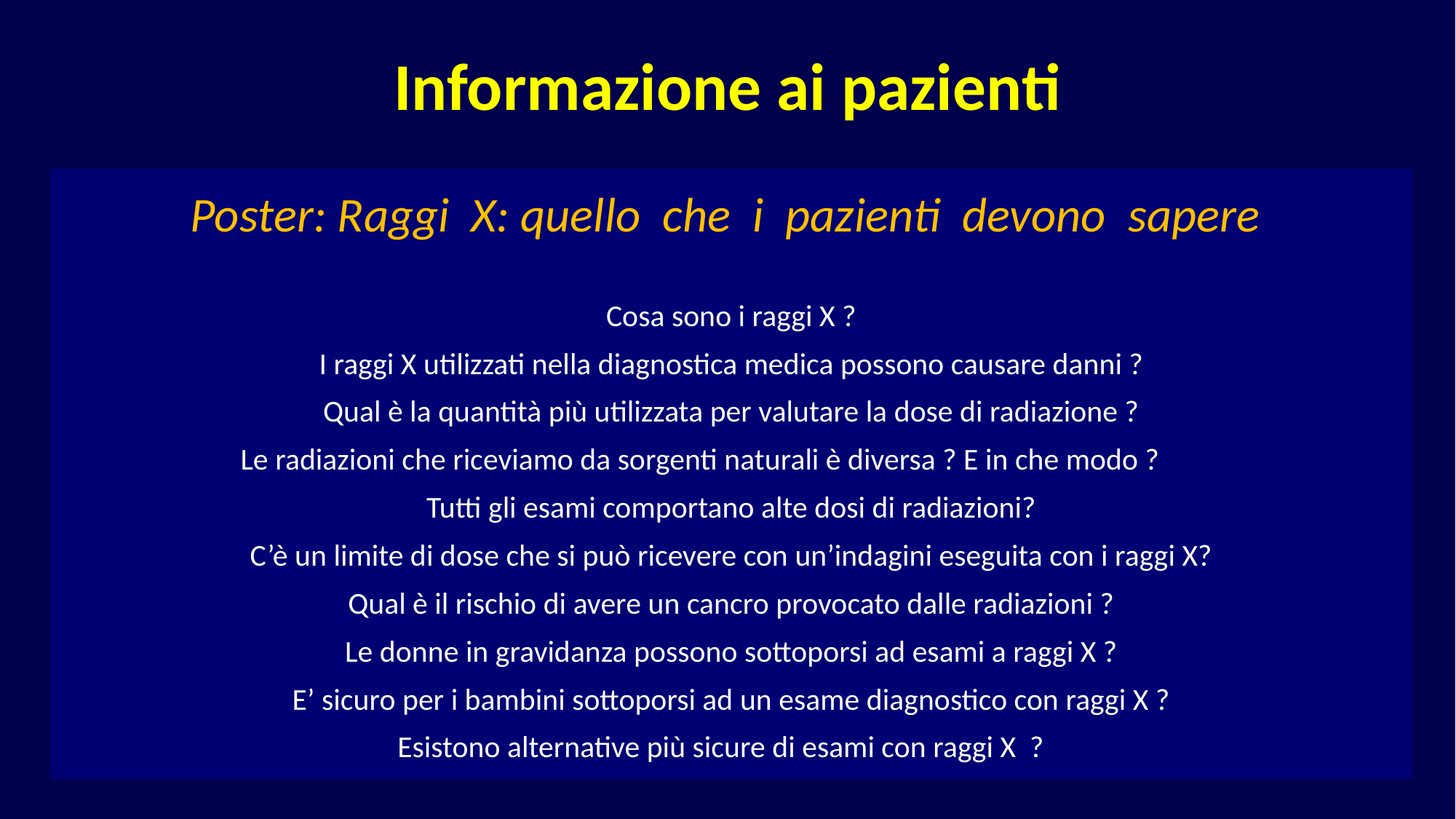

# Informazione ai pazienti
Poster: Raggi  X: quello  che  i  pazienti  devono  sapere

Cosa sono i raggi X ?
I raggi X utilizzati nella diagnostica medica possono causare danni ?
Qual è la quantità più utilizzata per valutare la dose di radiazione ?
Le radiazioni che riceviamo da sorgenti naturali è diversa ? E in che modo ?
Tutti gli esami comportano alte dosi di radiazioni?
C’è un limite di dose che si può ricevere con un’indagini eseguita con i raggi X?
Qual è il rischio di avere un cancro provocato dalle radiazioni ?
Le donne in gravidanza possono sottoporsi ad esami a raggi X ?
E’ sicuro per i bambini sottoporsi ad un esame diagnostico con raggi X ?
Esistono alternative più sicure di esami con raggi X  ?